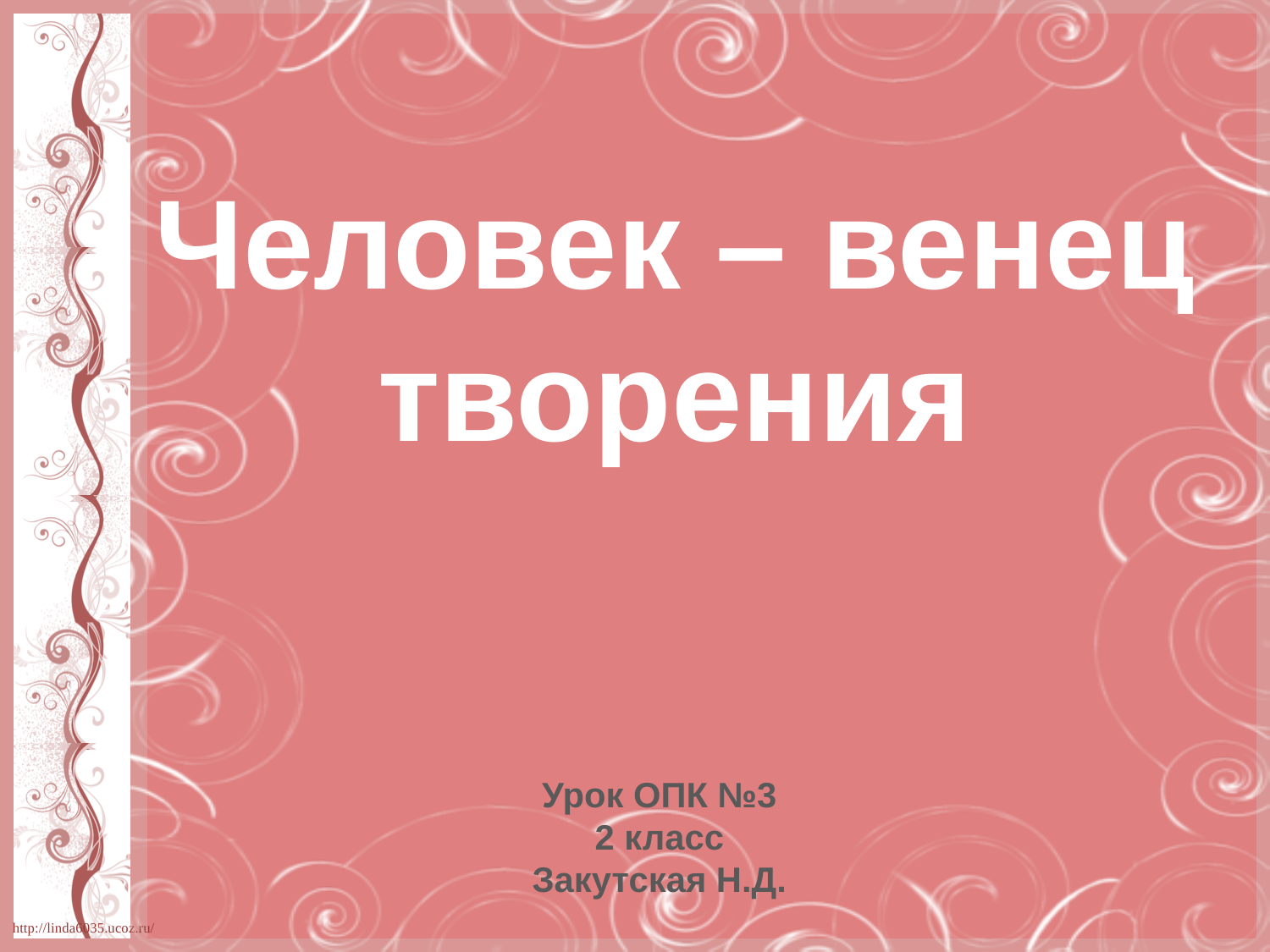

# Человек – венец творения
Урок ОПК №3
2 класс
Закутская Н.Д.